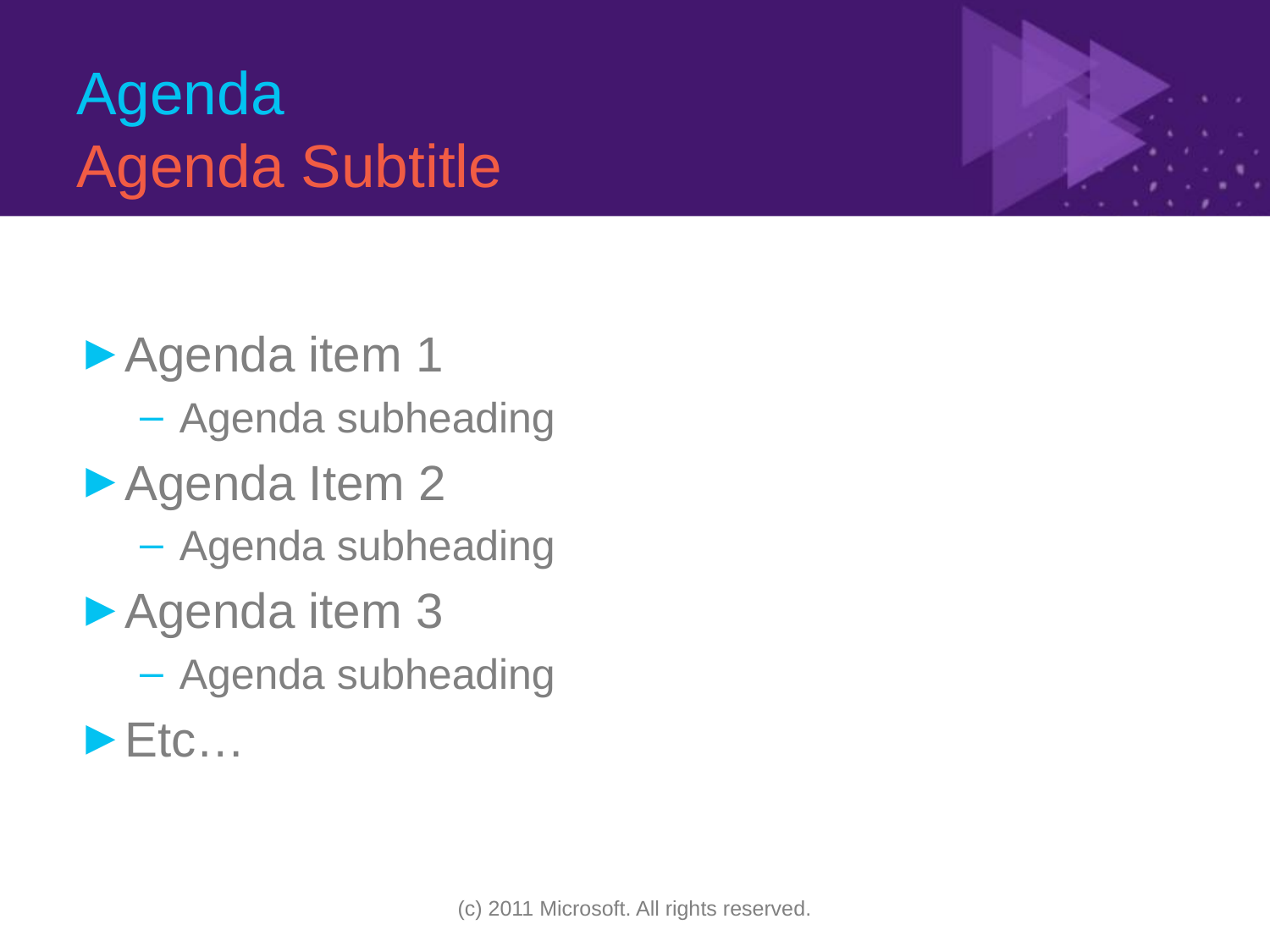

# Agenda Agenda Subtitle
Agenda item 1
Agenda subheading
Agenda Item 2
Agenda subheading
Agenda item 3
Agenda subheading
Etc…
(c) 2011 Microsoft. All rights reserved.